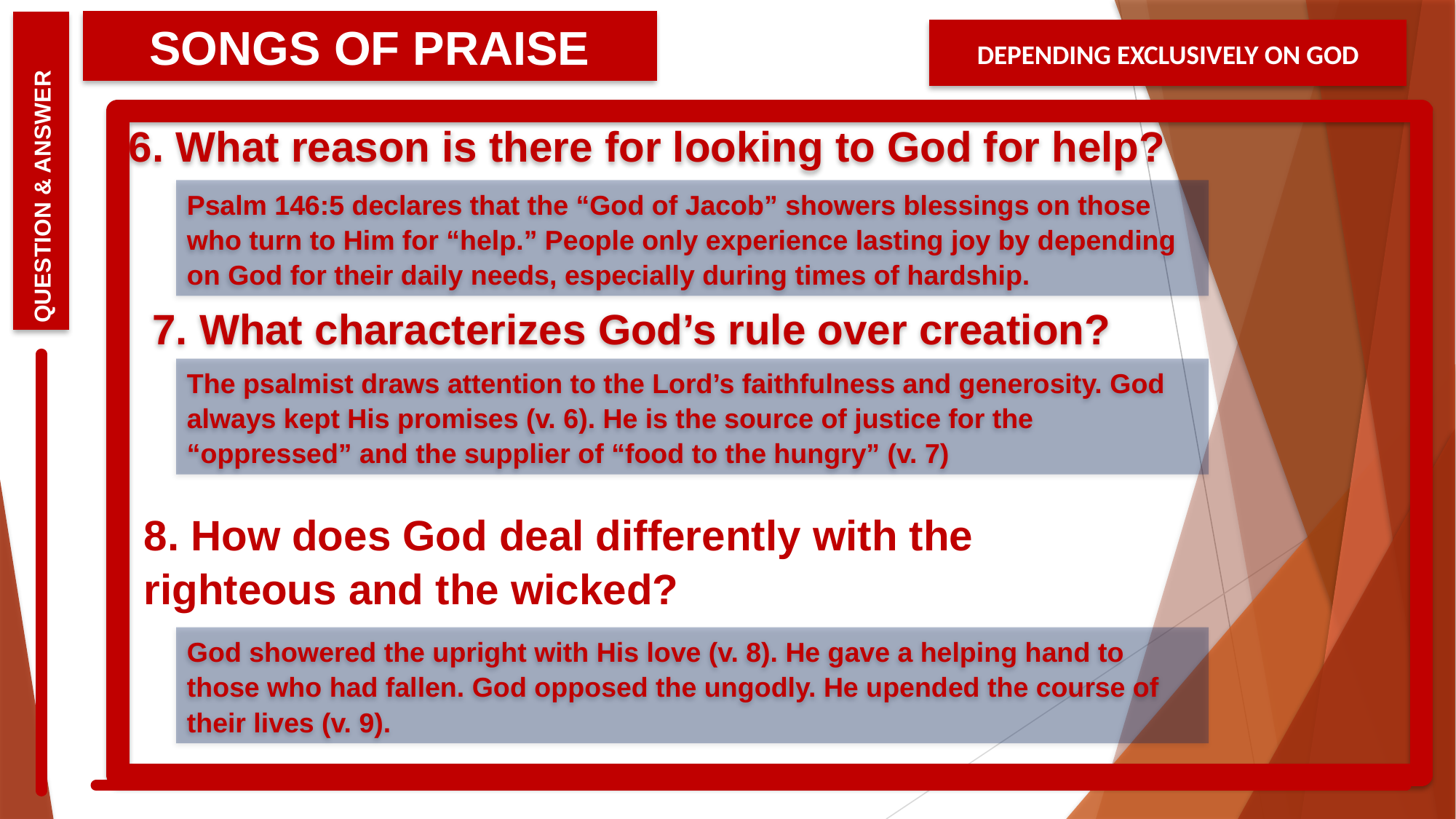

Songs of Praise
DEPENDING EXCLUSIVELY ON GOD
6. What reason is there for looking to God for help?

  7. What characterizes God’s rule over creation?

QUESTION & ANSWER

Psalm 146:5 declares that the “God of Jacob” showers blessings on those who turn to Him for “help.” People only experience lasting joy by depending on God for their daily needs, especially during times of hardship.

The psalmist draws attention to the Lord’s faithfulness and generosity. God always kept His promises (v. 6). He is the source of justice for the “oppressed” and the supplier of “food to the hungry” (v. 7)
8. How does God deal differently with the righteous and the wicked?
God showered the upright with His love (v. 8). He gave a helping hand to those who had fallen. God opposed the ungodly. He upended the course of their lives (v. 9).